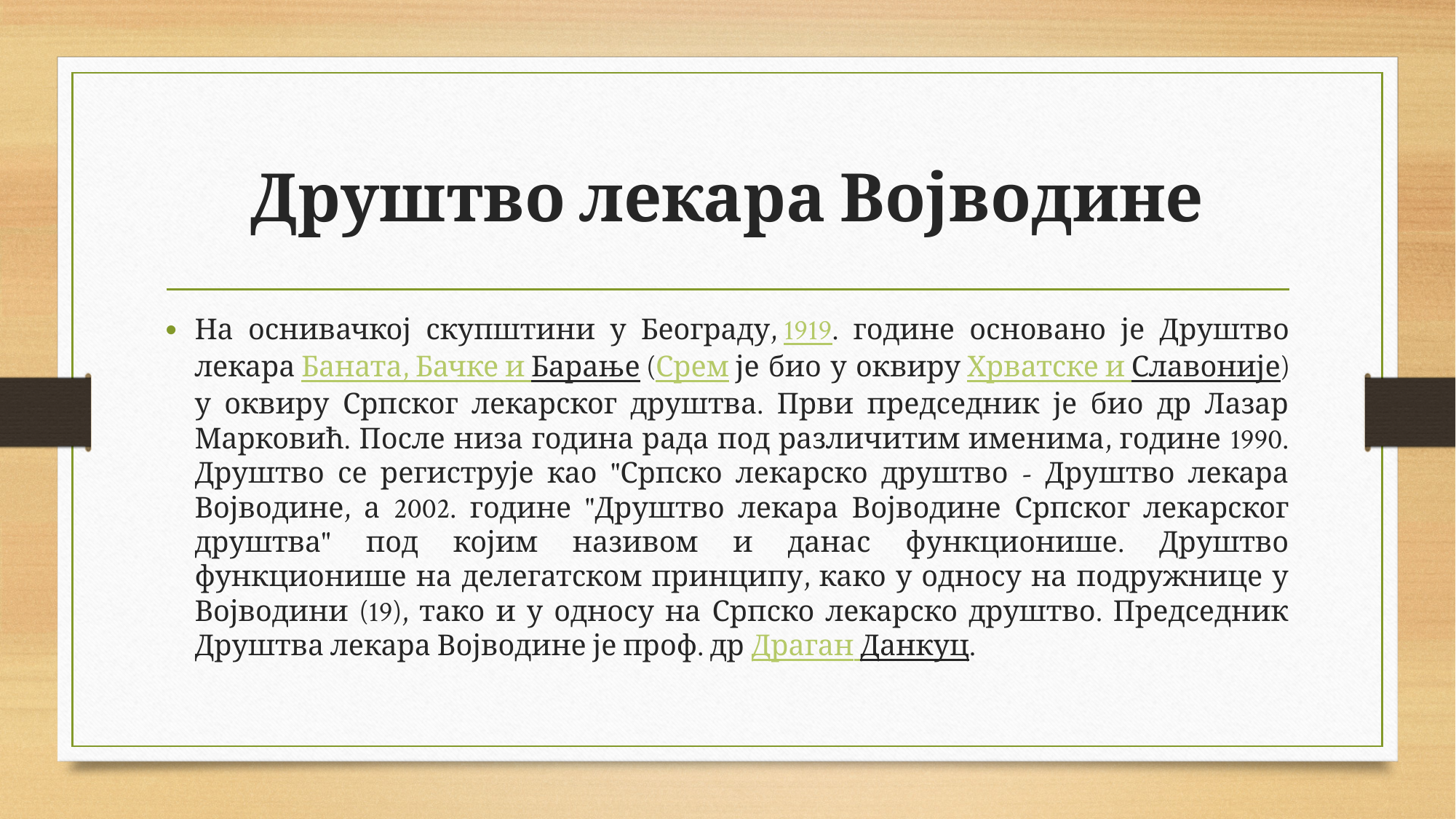

# Друштво лекара Војводине
На оснивачкој скупштини у Београду, 1919. године основано је Друштво лекара Баната, Бачке и Барање (Срем је био у оквиру Хрватске и Славоније) у оквиру Српског лекарског друштва. Први председник је био др Лазар Марковић. После низа година рада под различитим именима, године 1990. Друштво се региструје као "Српско лекарско друштво - Друштво лекара Војводине, а 2002. године "Друштво лекара Војводине Српског лекарског друштва" под којим називом и данас функционише. Друштво функционише на делегатском принципу, како у односу на подружнице у Војводини (19), тако и у односу на Српско лекарско друштво. Председник Друштва лекара Војводине је проф. др Драган Данкуц.